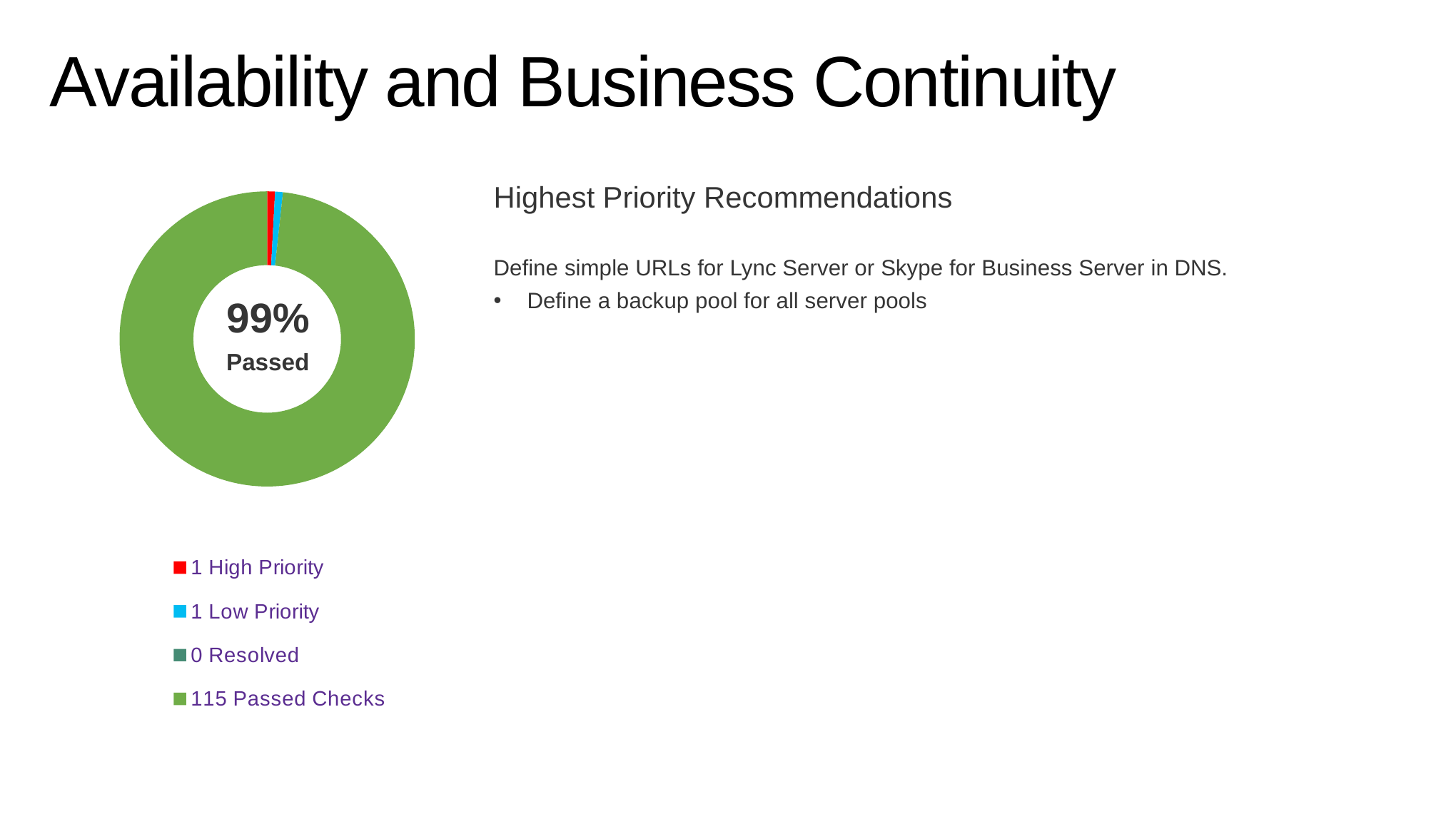

# Availability and Business Continuity

### Chart

| Category | Column1 |
|---|---|
| 1 High Priority  | 1.0 |
|  | None |
| 1 Low Priority | 1.0 |
|  | None |
| 0 Resolved | 0.0 |
|  | None |
| 115 Passed Checks | 115.0 |
Highest Priority Recommendations

Define simple URLs for Lync Server or Skype for Business Server in DNS.
Define a backup pool for all server pools
99%
Passed